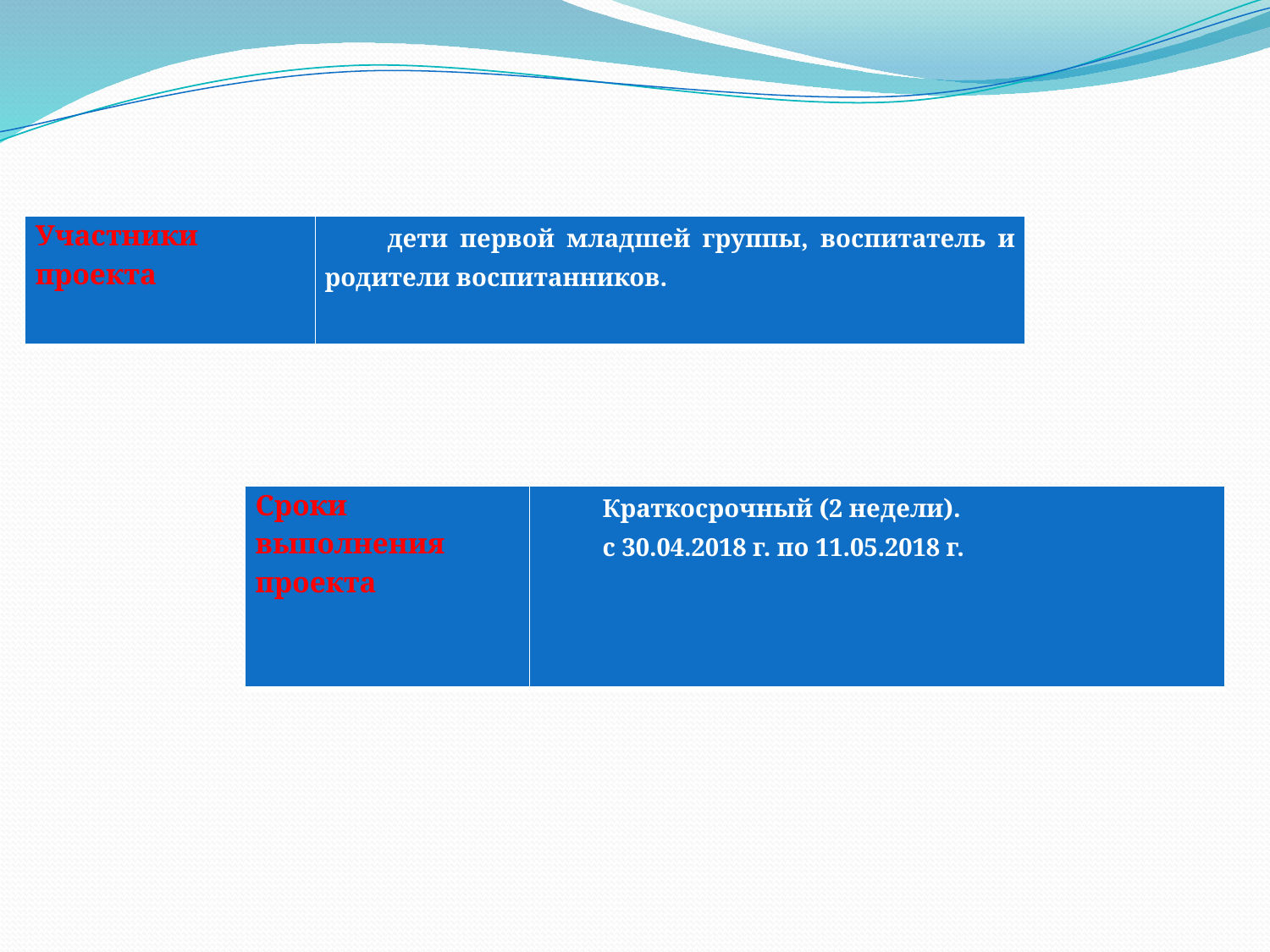

| Участники проекта | дети первой младшей группы, воспитатель и родители воспитанников. |
| --- | --- |
| Сроки выполнения проекта | Краткосрочный (2 недели). с 30.04.2018 г. по 11.05.2018 г. |
| --- | --- |